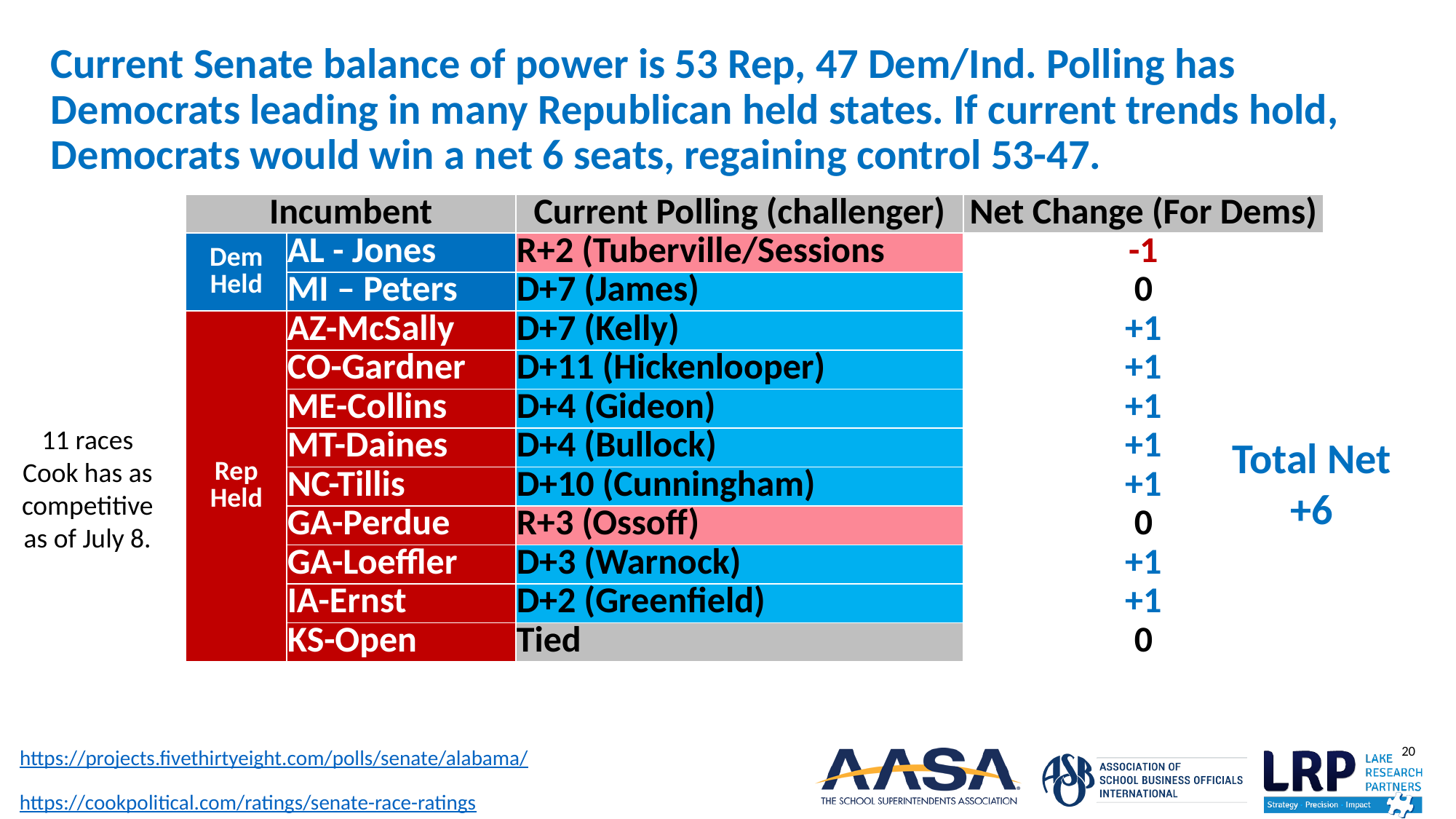

# Current Senate balance of power is 53 Rep, 47 Dem/Ind. Polling has Democrats leading in many Republican held states. If current trends hold, Democrats would win a net 6 seats, regaining control 53-47.
| Incumbent |  | Current Polling (challenger) | Net Change (For Dems) |
| --- | --- | --- | --- |
| Dem Held | AL - Jones | R+2 (Tuberville/Sessions | -1 |
|  | MI – Peters | D+7 (James) | 0 |
| Rep Held | AZ-McSally | D+7 (Kelly) | +1 |
|  | CO-Gardner | D+11 (Hickenlooper) | +1 |
|  | ME-Collins | D+4 (Gideon) | +1 |
|  | MT-Daines | D+4 (Bullock) | +1 |
|  | NC-Tillis | D+10 (Cunningham) | +1 |
|  | GA-Perdue | R+3 (Ossoff) | 0 |
|  | GA-Loeffler | D+3 (Warnock) | +1 |
|  | IA-Ernst | D+2 (Greenfield) | +1 |
|  | KS-Open | Tied | 0 |
11 races Cook has as competitive as of July 8.
Total Net
+6
https://projects.fivethirtyeight.com/polls/senate/alabama/
https://cookpolitical.com/ratings/senate-race-ratings